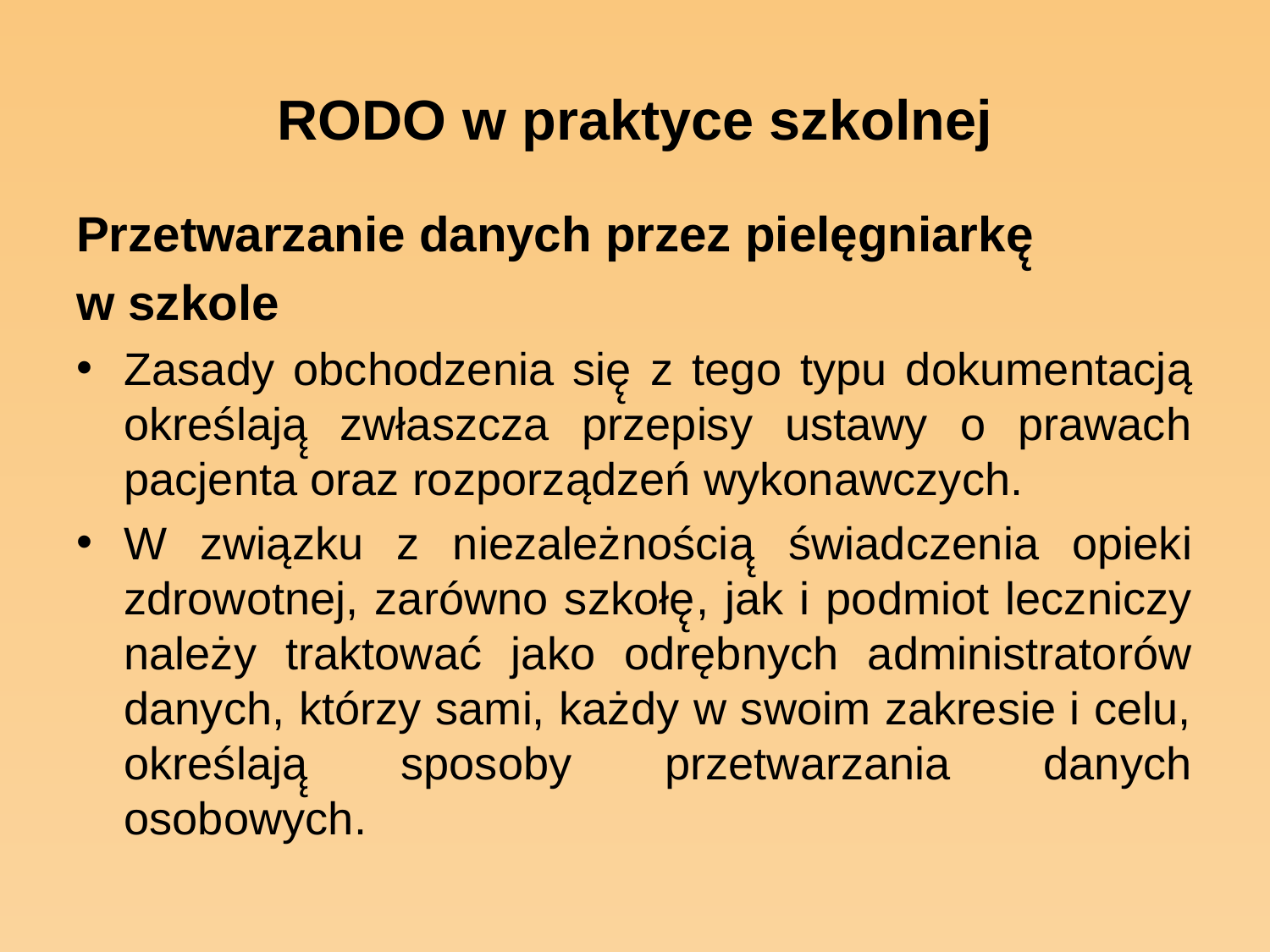

# RODO w praktyce szkolnej
Przetwarzanie danych przez pielęgniarkę̨
w szkole
Zasady obchodzenia się̨ z tego typu dokumentacją określają̨ zwłaszcza przepisy ustawy o prawach pacjenta oraz rozporządzeń wykonawczych.
W związku z niezależnością̨ świadczenia opieki zdrowotnej, zarówno szkołę̨, jak i podmiot leczniczy należy traktować́ jako odrębnych administratorów danych, którzy sami, każdy w swoim zakresie i celu, określają̨ sposoby przetwarzania danych osobowych.